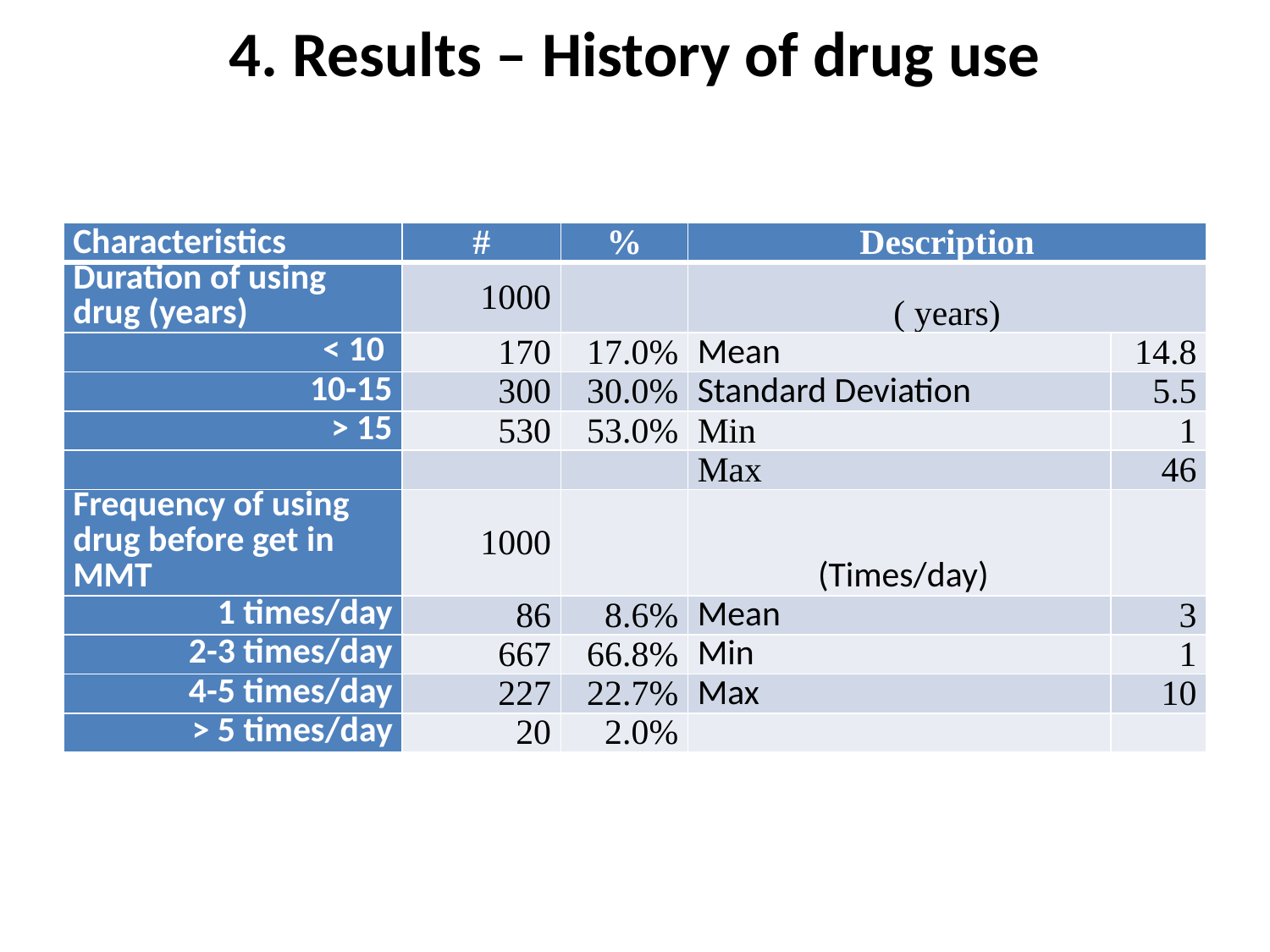

4. Results – History of drug use
| Characteristics | # | % | Description |  |
| --- | --- | --- | --- | --- |
| Duration of using drug (years) | 1000 |  | ( years) |  |
| < 10 | 170 | 17.0% | Mean | 14.8 |
| 10-15 | 300 | 30.0% | Standard Deviation | 5.5 |
| > 15 | 530 | 53.0% | Min | 1 |
|  |  |  | Max | 46 |
| Frequency of using drug before get in MMT | 1000 |  | (Times/day) |  |
| 1 times/day | 86 | 8.6% | Mean | 3 |
| 2-3 times/day | 667 | 66.8% | Min | 1 |
| 4-5 times/day | 227 | 22.7% | Max | 10 |
| > 5 times/day | 20 | 2.0% |  |  |